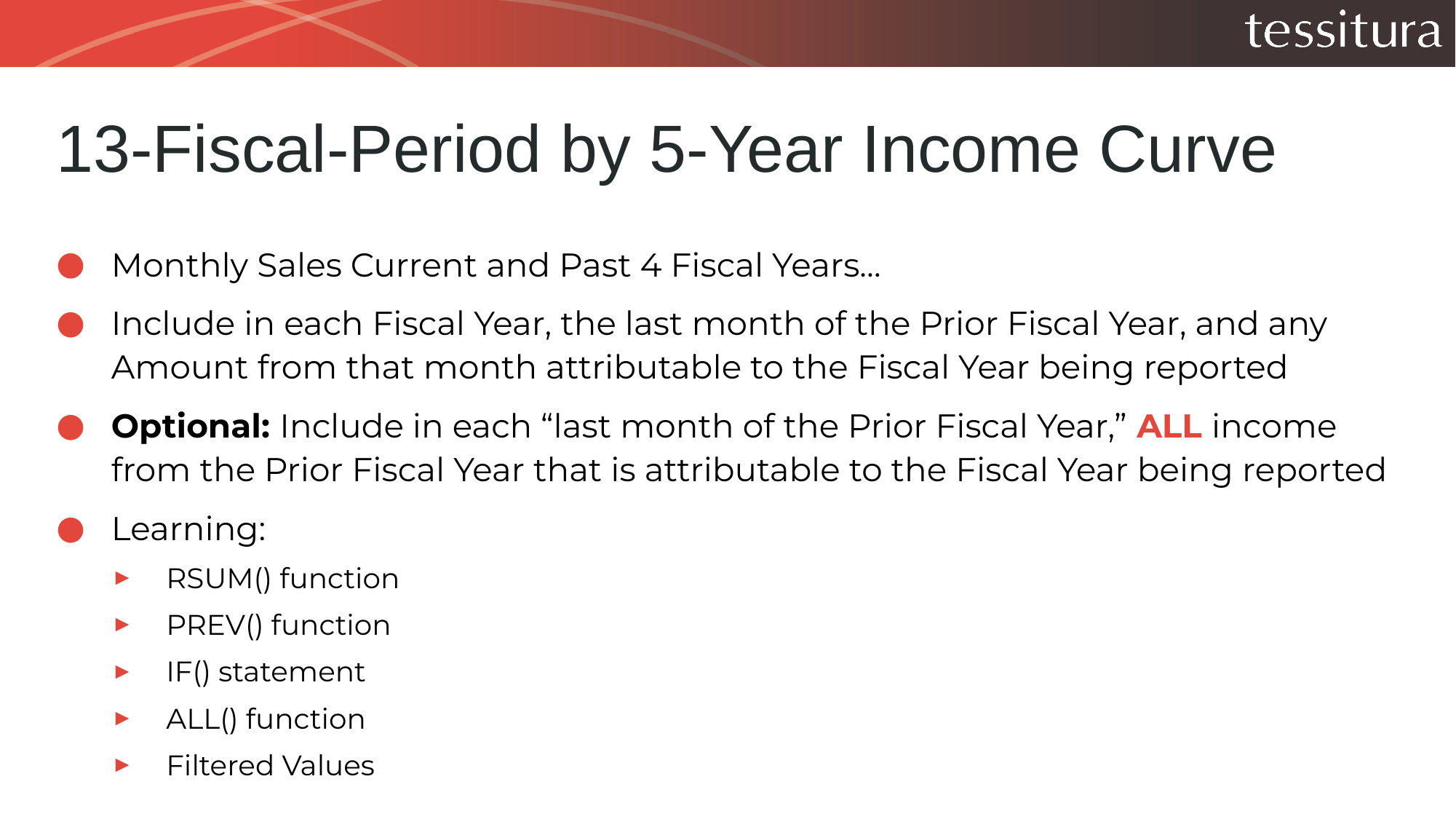

# 13-Fiscal-Period by 5-Year Income Curve
Monthly Sales Current and Past 4 Fiscal Years…
Include in each Fiscal Year, the last month of the Prior Fiscal Year, and any Amount from that month attributable to the Fiscal Year being reported
Optional: Include in each “last month of the Prior Fiscal Year,” ALL income from the Prior Fiscal Year that is attributable to the Fiscal Year being reported
Learning:
RSUM() function
PREV() function
IF() statement
ALL() function
Filtered Values